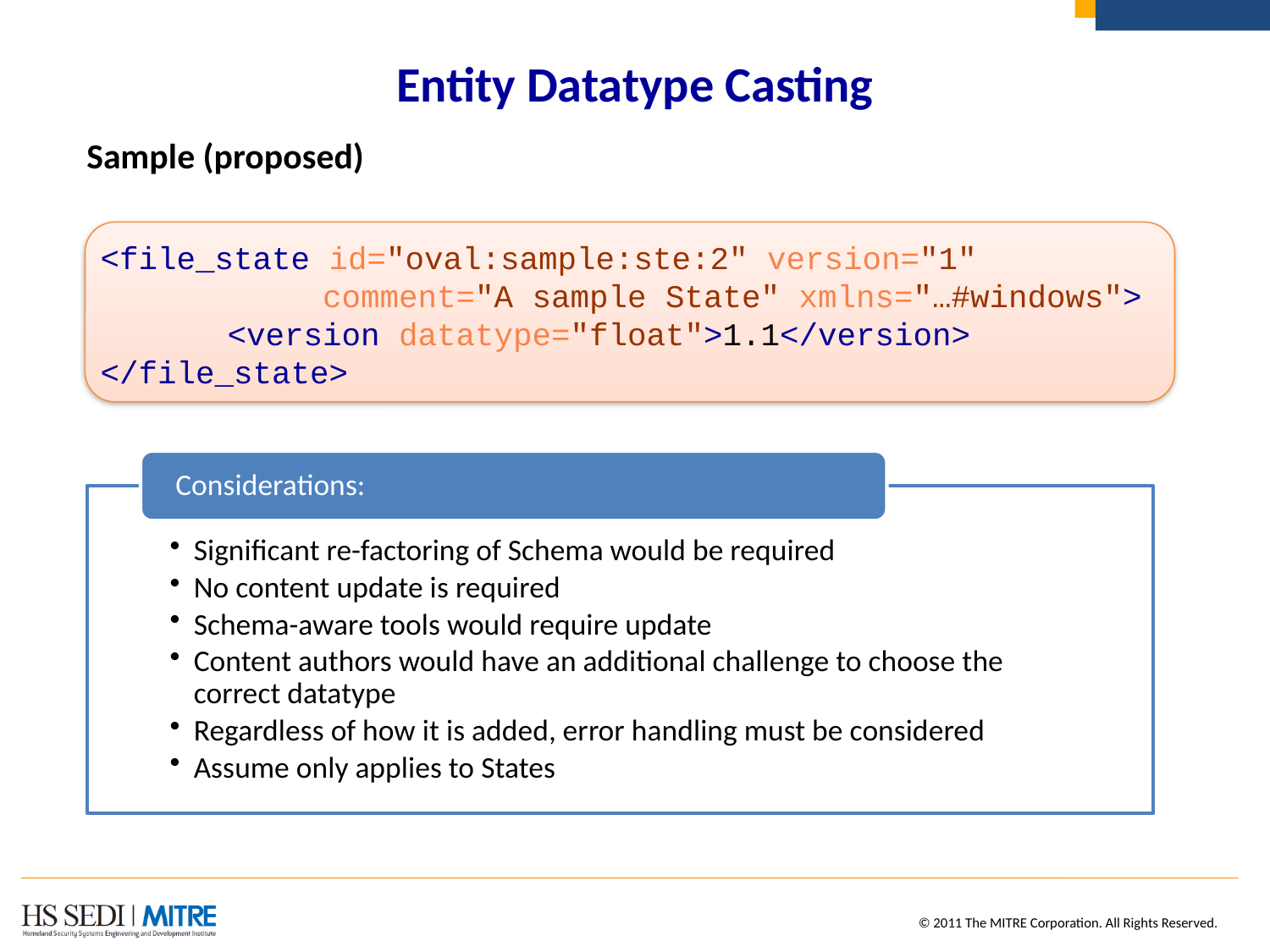

# Entity Datatype Casting
Sample (proposed)

<file_state id="oval:sample:ste:2" version="1" 	  	     comment="A sample State" xmlns="…#windows">
	<version datatype="float">1.1</version>
</file_state>
Significant re-factoring of Schema would be required
No content update is required
Schema-aware tools would require update
Content authors would have an additional challenge to choose the correct datatype
Regardless of how it is added, error handling must be considered
Assume only applies to States
Considerations: